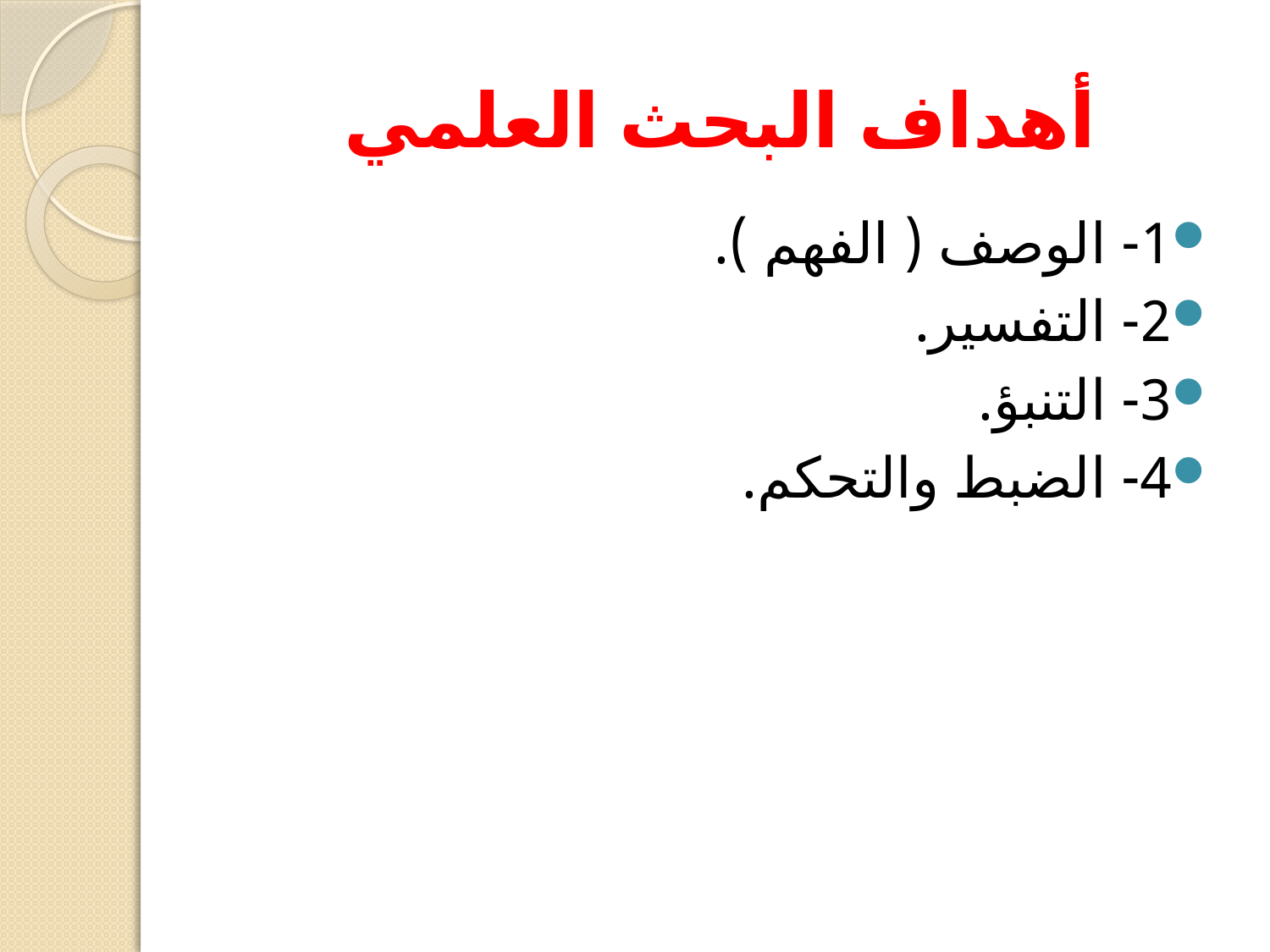

# أهداف البحث العلمي
1- الوصف ( الفهم ).
2- التفسير.
3- التنبؤ.
4- الضبط والتحكم.